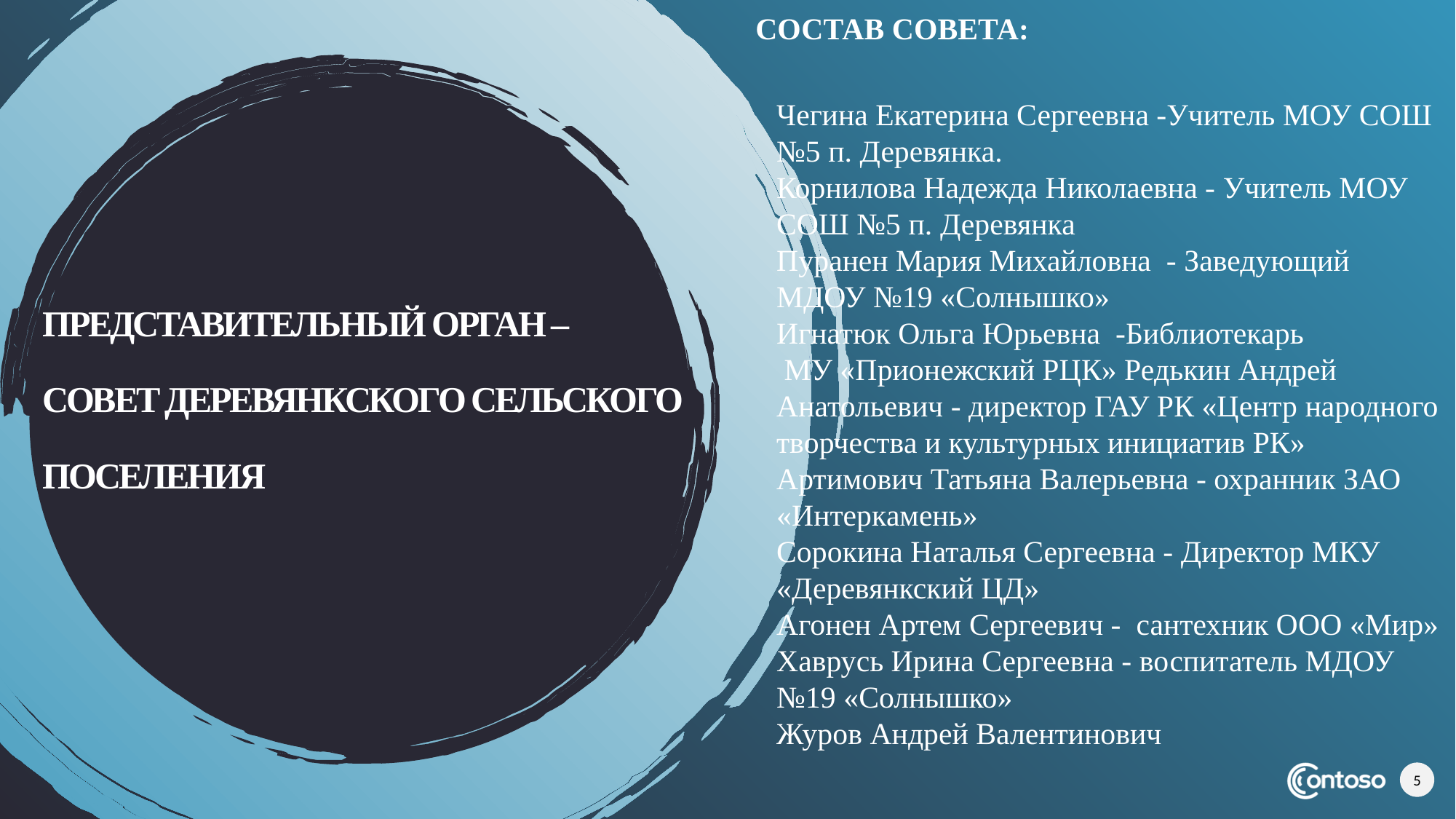

Состав совета:

Чегина Екатерина Сергеевна -Учитель МОУ СОШ №5 п. Деревянка.
Корнилова Надежда Николаевна - Учитель МОУ СОШ №5 п. Деревянка
Пуранен Мария Михайловна  - Заведующий МДОУ №19 «Солнышко»
Игнатюк Ольга Юрьевна  -Библиотекарь
 МУ «Прионежский РЦК» Редькин Андрей Анатольевич - директор ГАУ РК «Центр народного творчества и культурных инициатив РК»
Артимович Татьяна Валерьевна - охранник ЗАО «Интеркамень»
Сорокина Наталья Сергеевна - Директор МКУ «Деревянкский ЦД»
Агонен Артем Сергеевич -  сантехник ООО «Мир»
Хаврусь Ирина Сергеевна - воспитатель МДОУ №19 «Солнышко»
Журов Андрей Валентинович
# Представительный орган – Совет Деревянкского сельского поселения
5